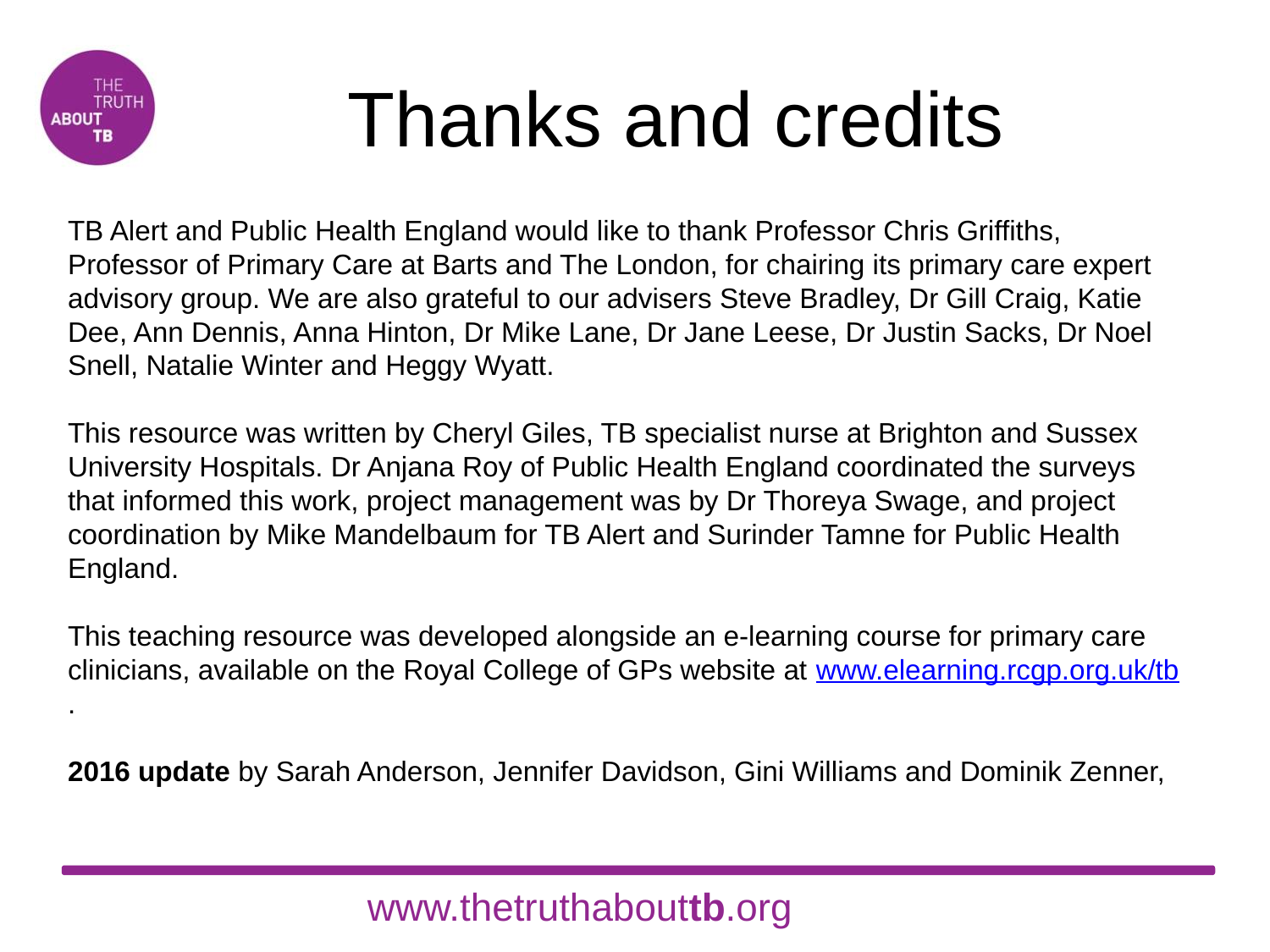

# Thanks and credits
TB Alert and Public Health England would like to thank Professor Chris Griffiths, Professor of Primary Care at Barts and The London, for chairing its primary care expert advisory group. We are also grateful to our advisers Steve Bradley, Dr Gill Craig, Katie Dee, Ann Dennis, Anna Hinton, Dr Mike Lane, Dr Jane Leese, Dr Justin Sacks, Dr Noel Snell, Natalie Winter and Heggy Wyatt.

This resource was written by Cheryl Giles, TB specialist nurse at Brighton and Sussex University Hospitals. Dr Anjana Roy of Public Health England coordinated the surveys that informed this work, project management was by Dr Thoreya Swage, and project coordination by Mike Mandelbaum for TB Alert and Surinder Tamne for Public Health England.

This teaching resource was developed alongside an e-learning course for primary care clinicians, available on the Royal College of GPs website at www.elearning.rcgp.org.uk/tb.

2016 update by Sarah Anderson, Jennifer Davidson, Gini Williams and Dominik Zenner,